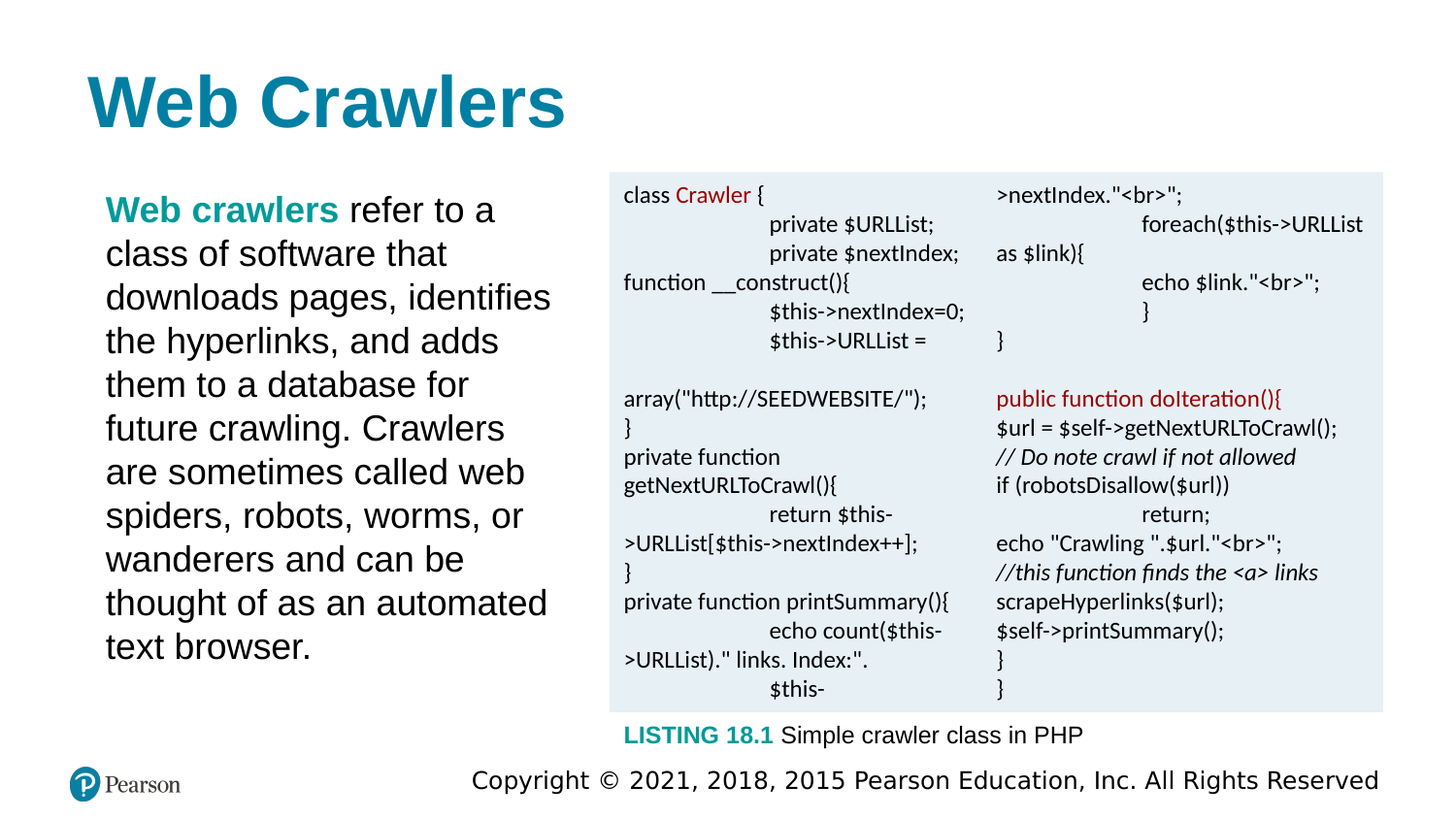

# Web Crawlers
Web crawlers refer to a class of software that downloads pages, identifies the hyperlinks, and adds them to a database for future crawling. Crawlers are sometimes called web spiders, robots, worms, or wanderers and can be thought of as an automated text browser.
class Crawler {
	private $URLList;
	private $nextIndex;
function __construct(){
	$this->nextIndex=0;
	$this->URLList = 		array("http://SEEDWEBSITE/");
}
private function 	getNextURLToCrawl(){
	return $this->URLList[$this->nextIndex++];
}
private function printSummary(){
	echo count($this->URLList)." links. Index:".
	$this->nextIndex."<br>";
	foreach($this->URLList as $link){
	echo $link."<br>";
	}
}

public function doIteration(){
$url = $self->getNextURLToCrawl();
// Do note crawl if not allowed
if (robotsDisallow($url))
	return;
echo "Crawling ".$url."<br>";
//this function finds the <a> links
scrapeHyperlinks($url);
$self->printSummary();
}
}
LISTING 18.1 Simple crawler class in PHP